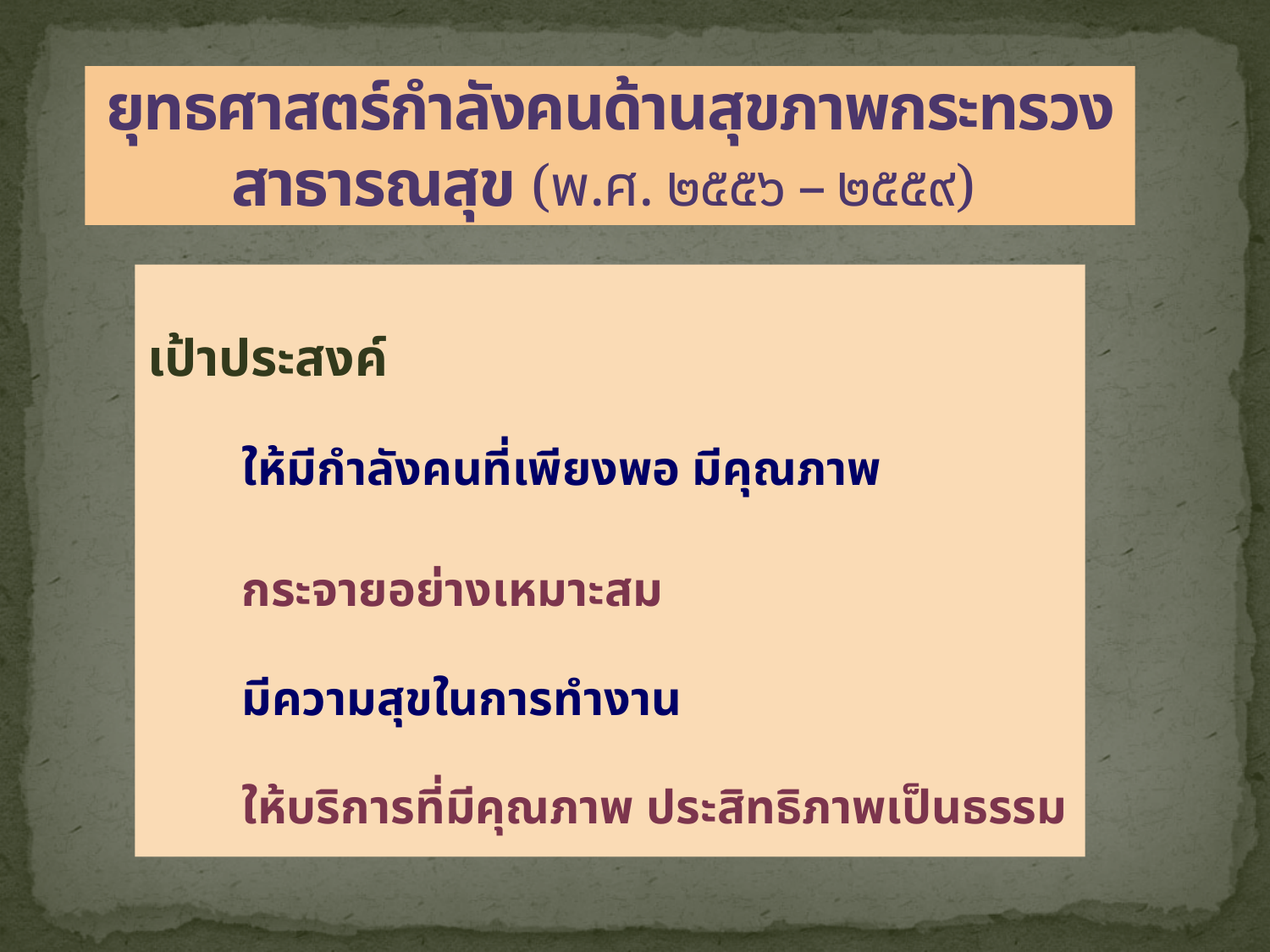

# ยุทธศาสตร์กำลังคนด้านสุขภาพกระทรวงสาธารณสุข (พ.ศ. ๒๕๕๖ – ๒๕๕๙)

เป้าประสงค์

     	ให้มีกำลังคนที่เพียงพอ มีคุณภาพ

    	กระจายอย่างเหมาะสม

     	มีความสุขในการทำงาน

     	ให้บริการที่มีคุณภาพ ประสิทธิภาพเป็นธรรม